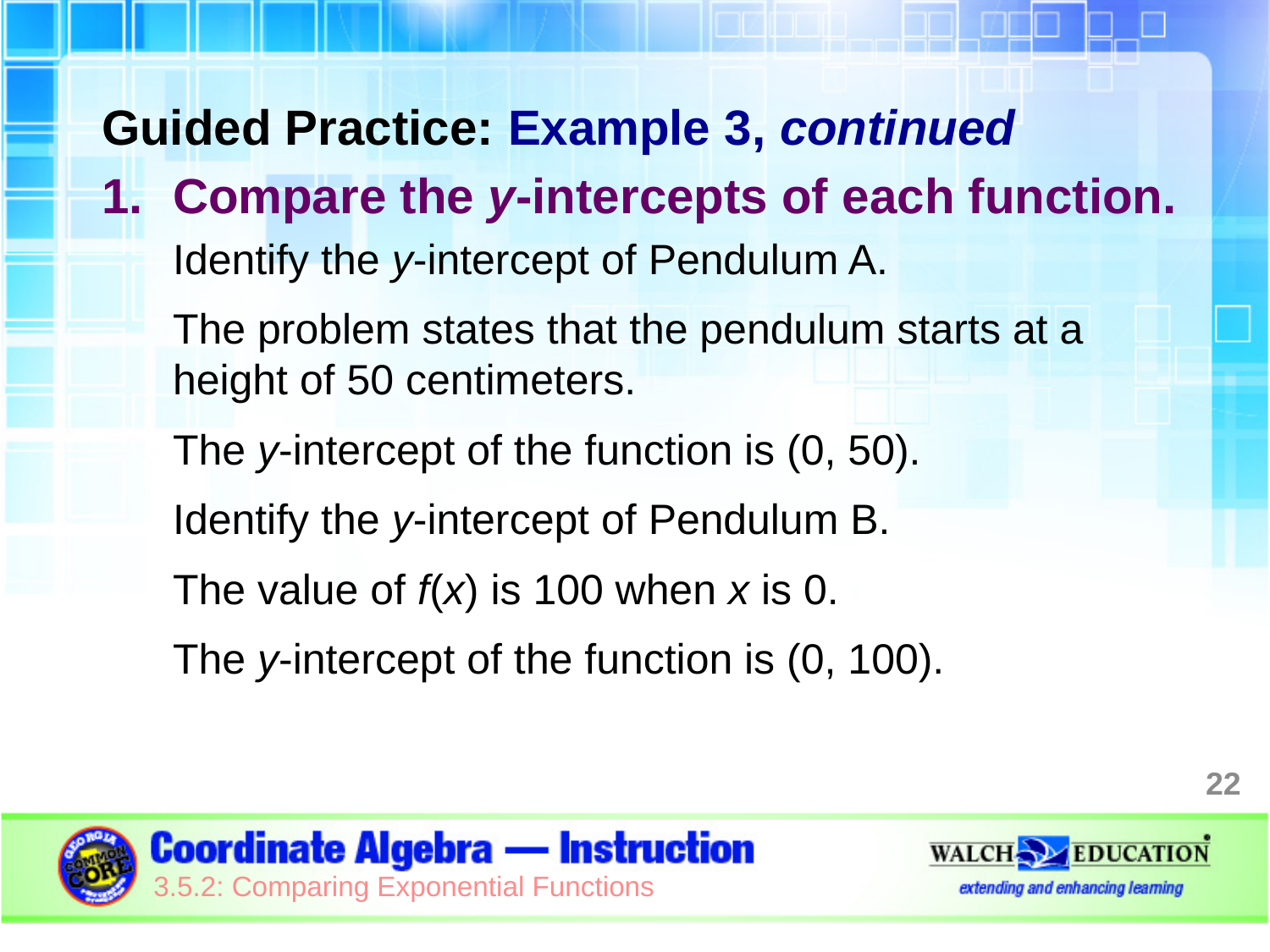

Guided Practice: Example 3, continued
Compare the y-intercepts of each function.
Identify the y-intercept of Pendulum A.
The problem states that the pendulum starts at a height of 50 centimeters.
The y-intercept of the function is (0, 50).
Identify the y-intercept of Pendulum B.
The value of f(x) is 100 when x is 0.
The y-intercept of the function is (0, 100).

22
3.5.2: Comparing Exponential Functions